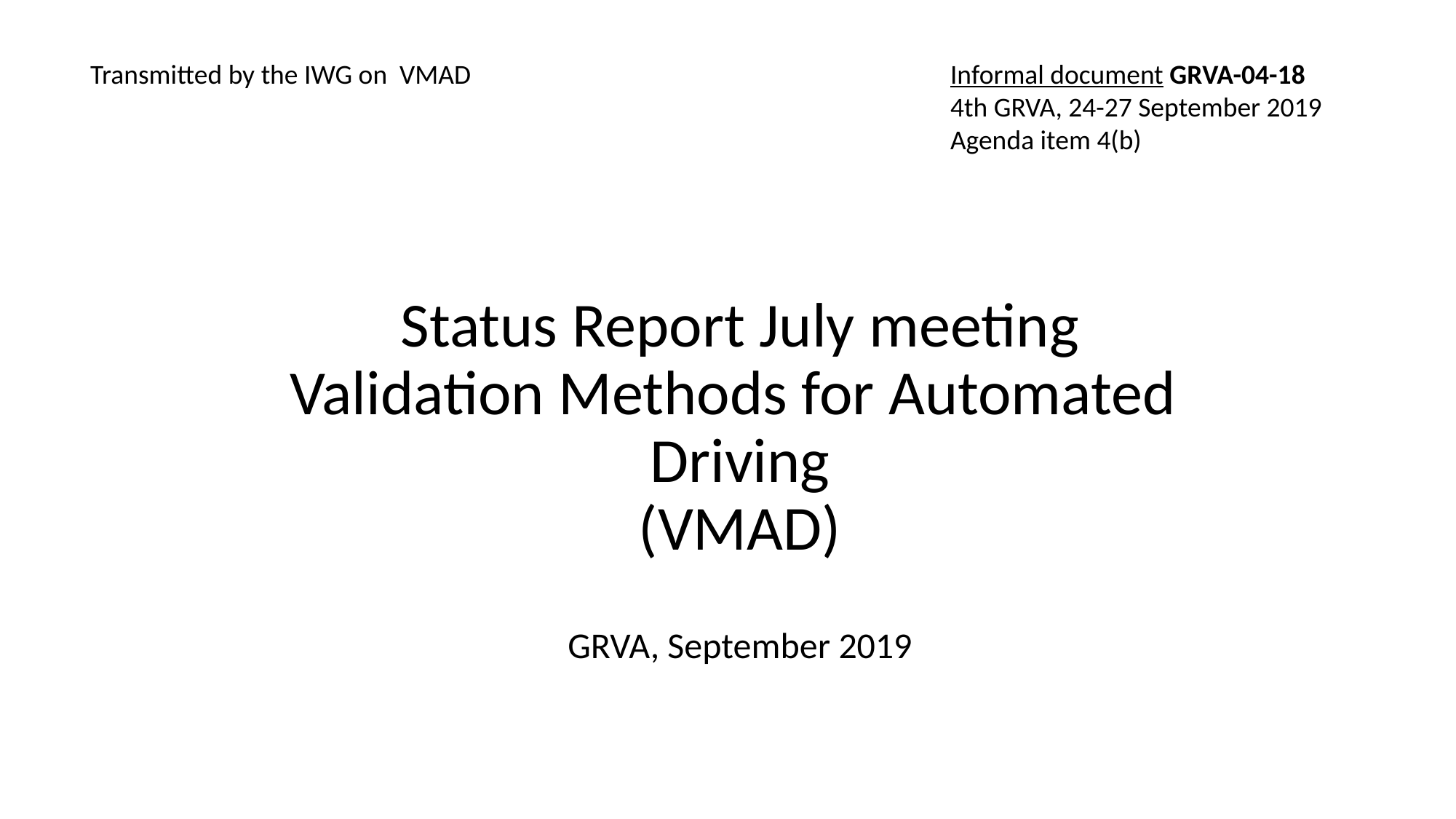

Transmitted by the IWG on  VMAD
Informal document GRVA-04-18
4th GRVA, 24-27 September 2019
Agenda item 4(b)
# Status Report July meeting Validation Methods for Automated  Driving (VMAD)
GRVA, September 2019